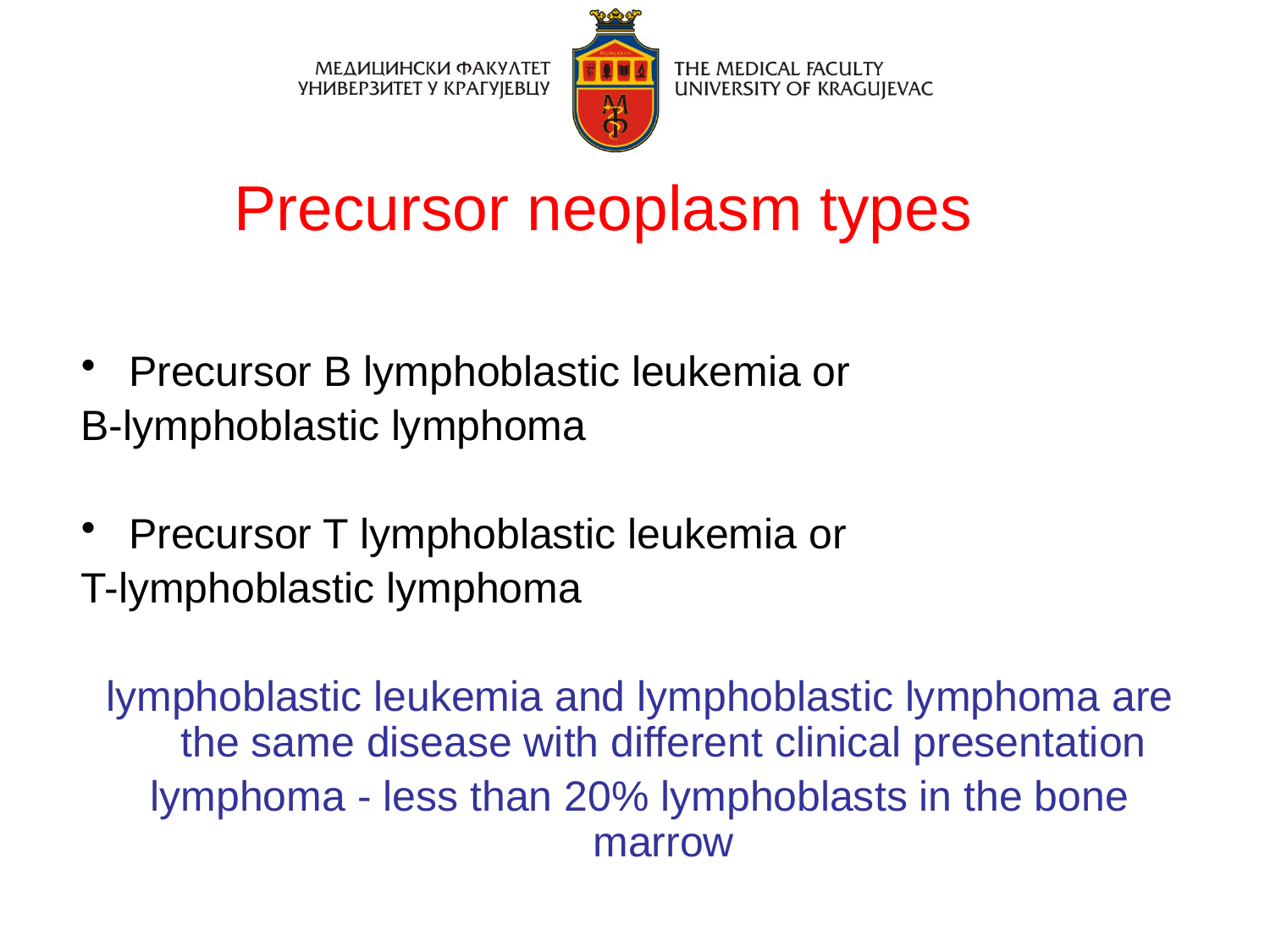

# Precursor neoplasm types

Precursor B lymphoblastic leukemia or
B-lymphoblastic lymphoma

Precursor T lymphoblastic leukemia or
T-lymphoblastic lymphoma

lymphoblastic leukemia and lymphoblastic lymphoma are the same disease with different clinical presentation
lymphoma - less than 20% lymphoblasts in the bone marrow